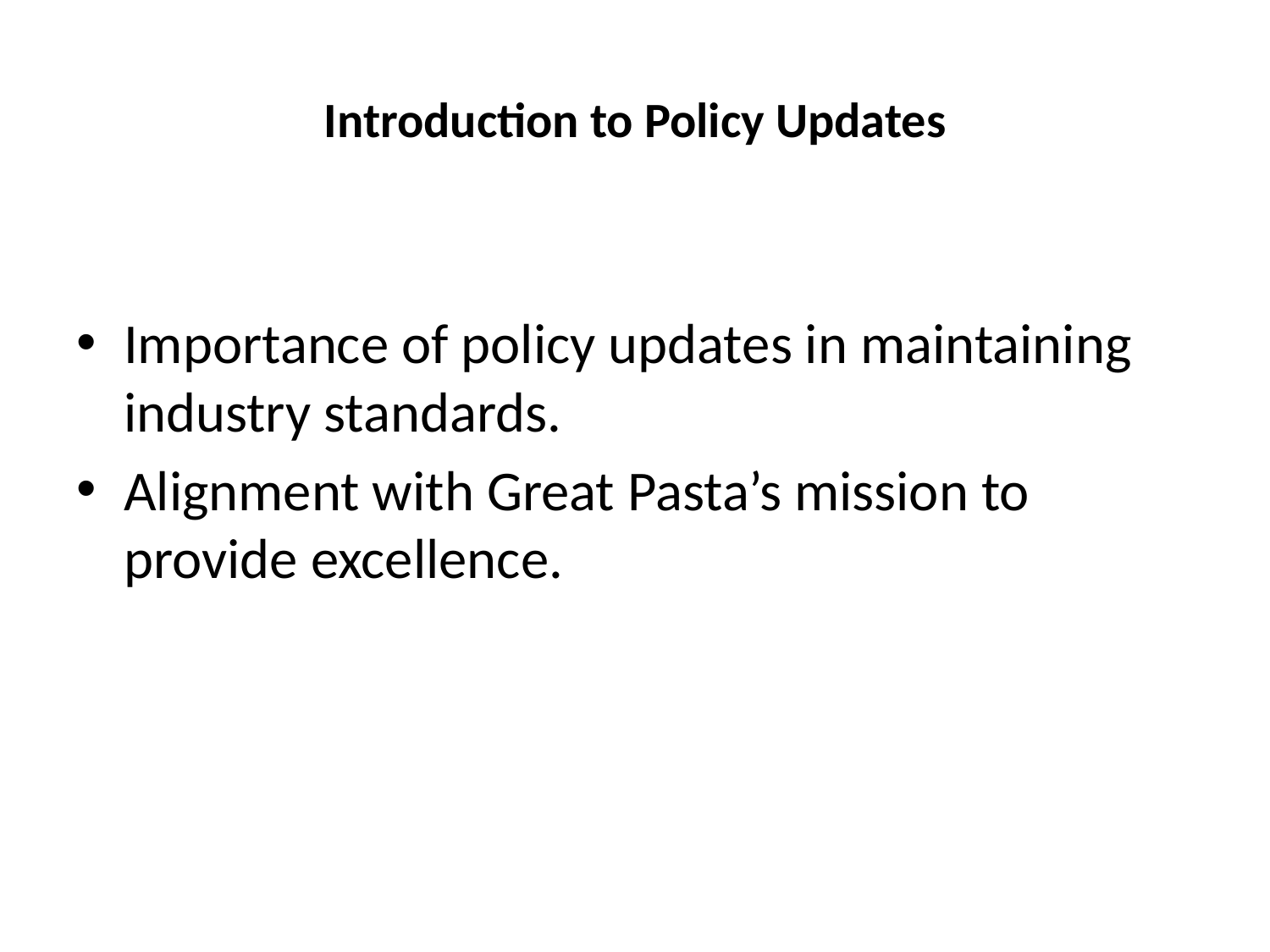

# Introduction to Policy Updates

Importance of policy updates in maintaining industry standards.
Alignment with Great Pasta’s mission to provide excellence.